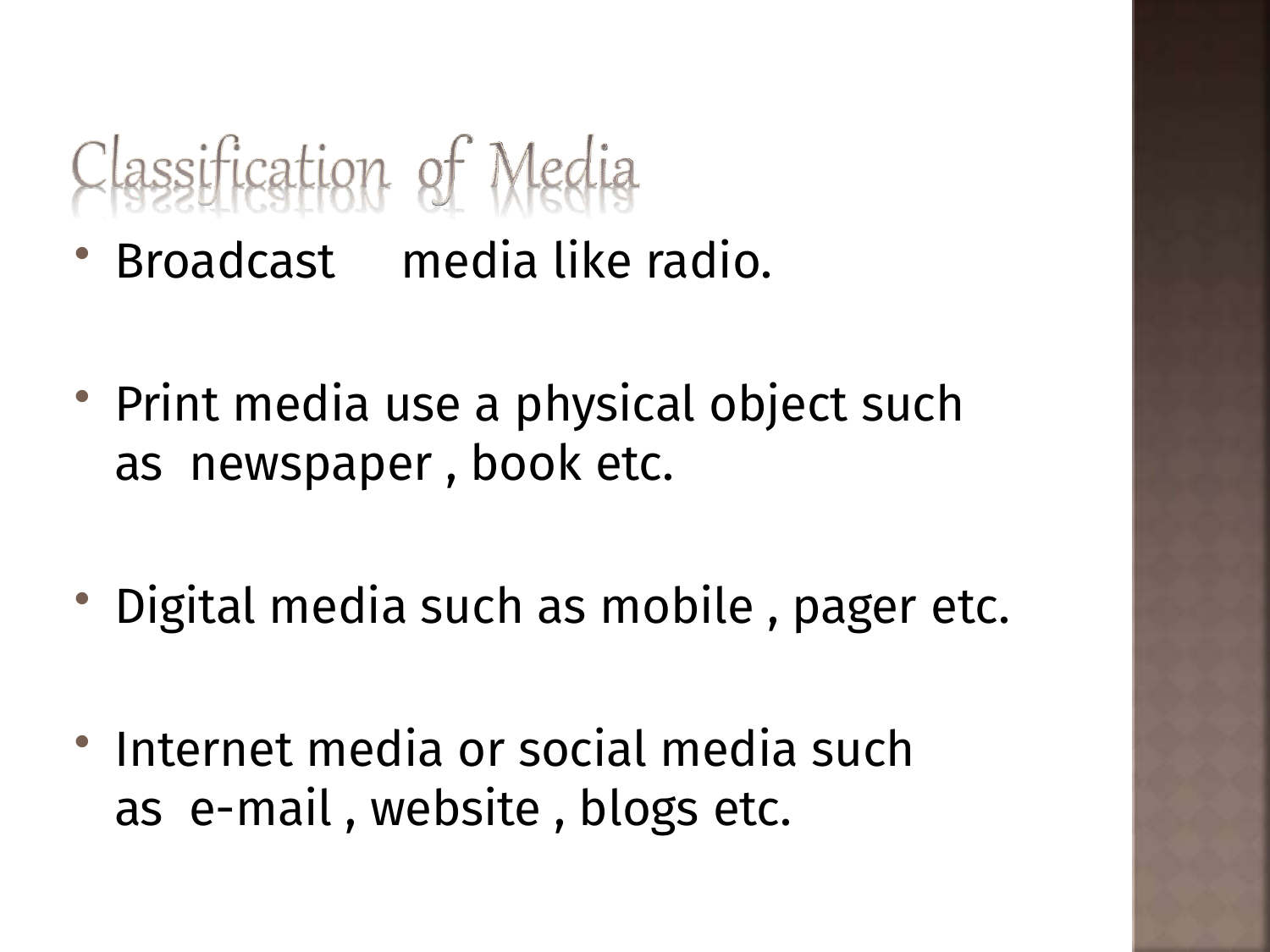

Broadcast	media like radio.

Print media use a physical object such as  newspaper , book etc.

Digital media such as mobile , pager etc.

Internet media or social media such as  e-mail , website , blogs etc.